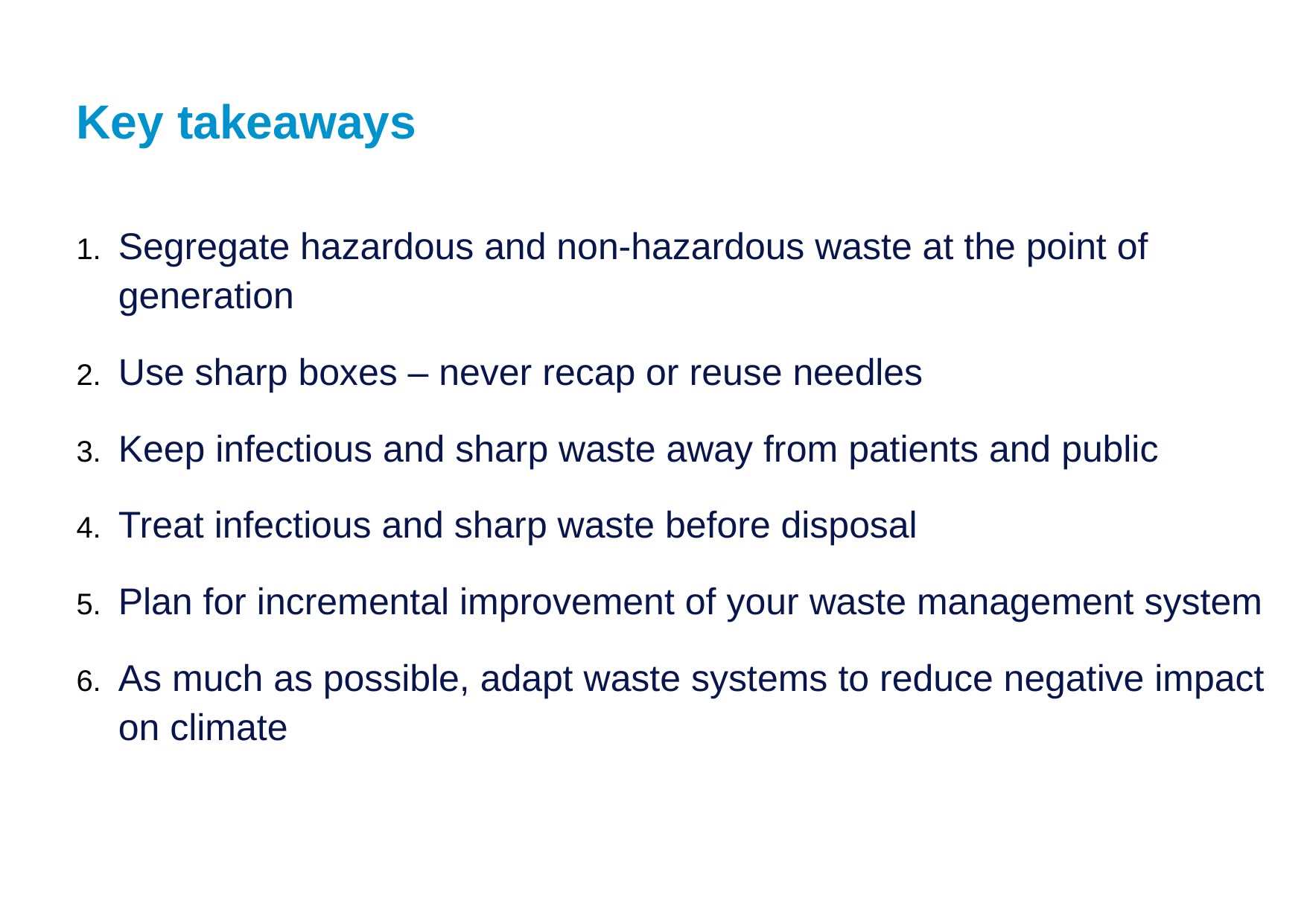

# Key takeaways
Segregate hazardous and non-hazardous waste at the point of generation
Use sharp boxes – never recap or reuse needles
Keep infectious and sharp waste away from patients and public
Treat infectious and sharp waste before disposal
Plan for incremental improvement of your waste management system
As much as possible, adapt waste systems to reduce negative impact on climate